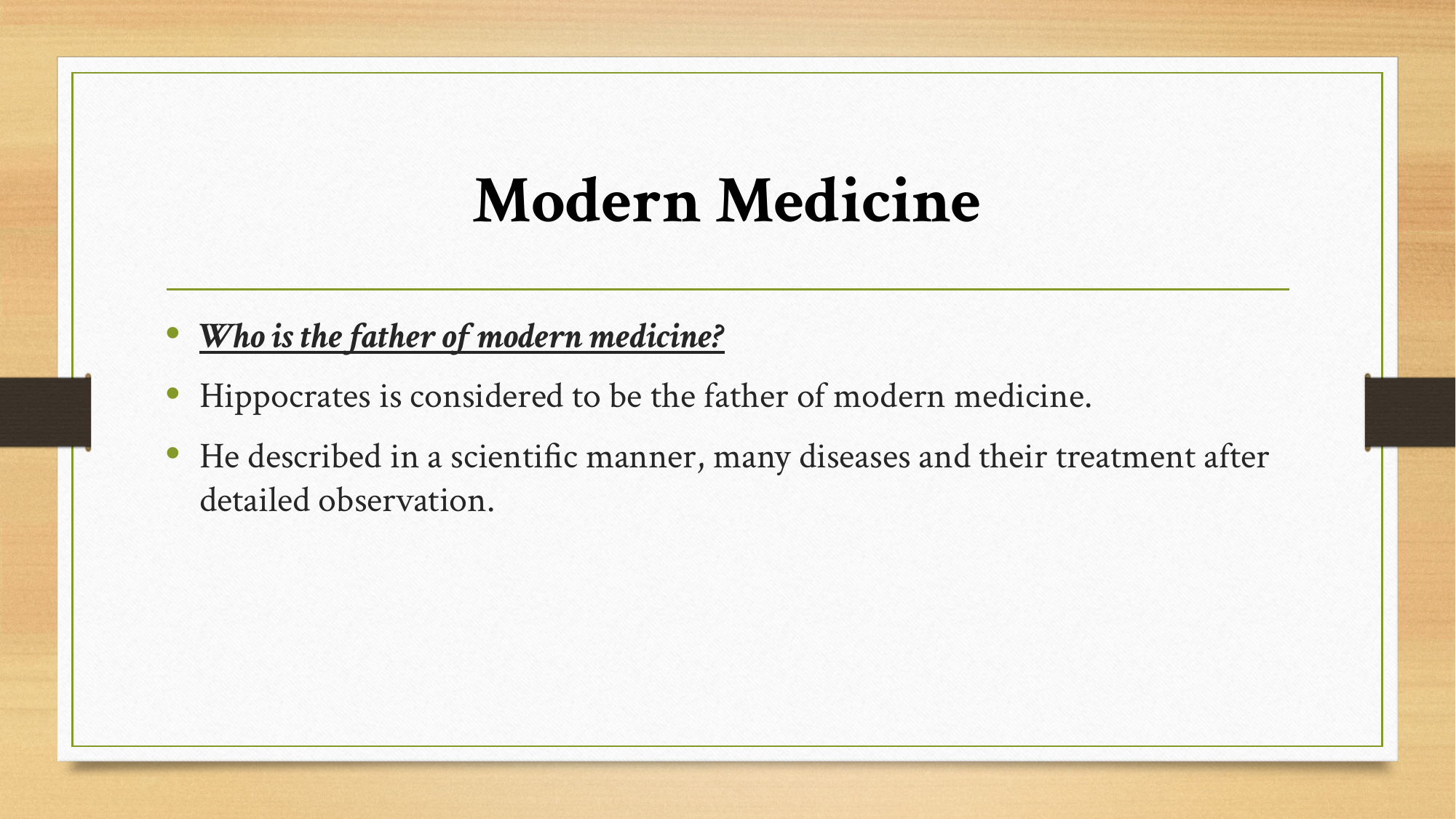

# Modern Medicine
Who is the father of modern medicine?
Hippocrates is considered to be the father of modern medicine.
He described in a scientific manner, many diseases and their treatment after detailed observation.